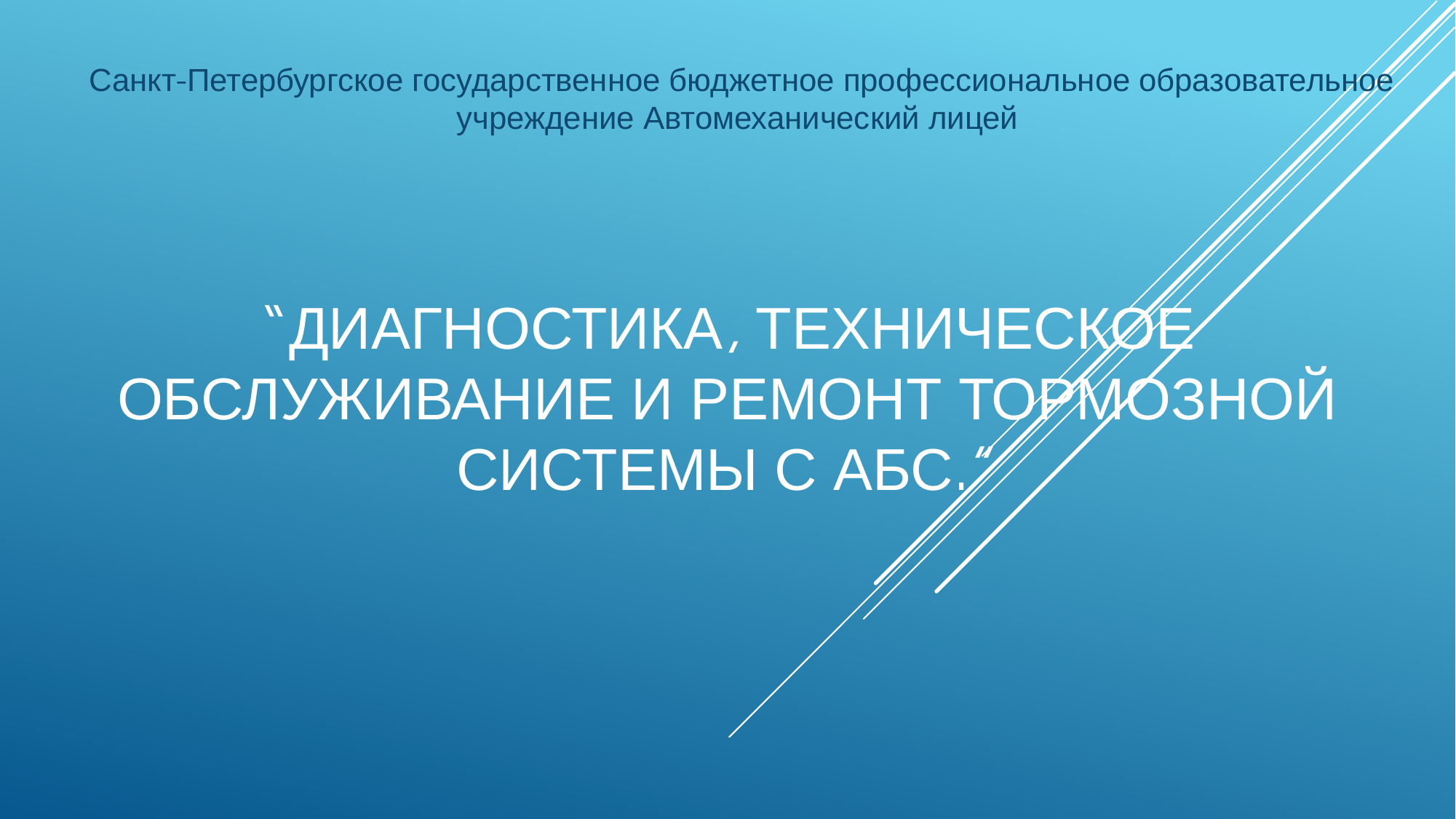

Санкт-Петербургское государственное бюджетное профессиональное образовательное учреждение Автомеханический лицей
# “Диагностика, техническое обслуживание и ремонт тормозной системы с АБС.”